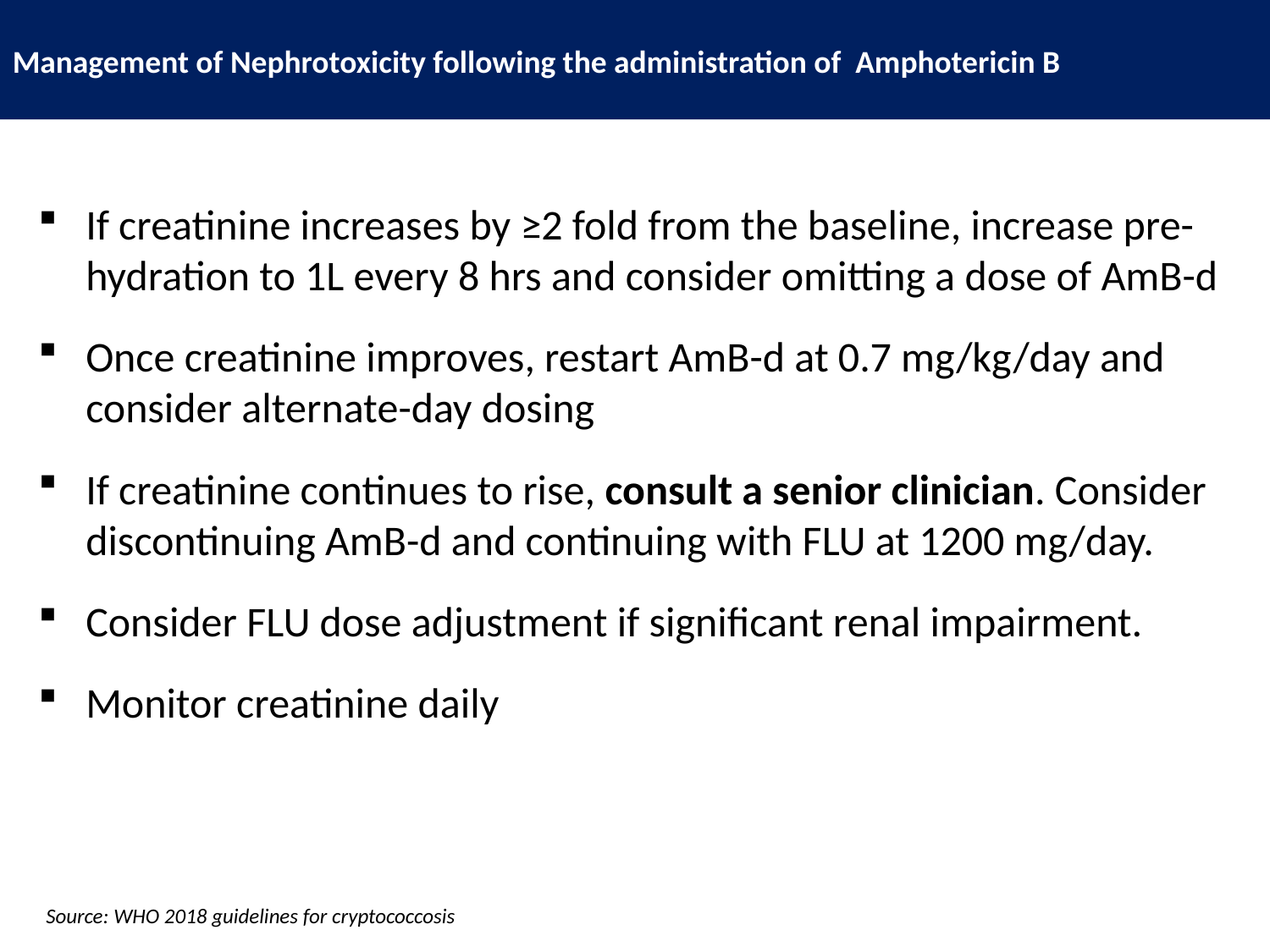

Management of Nephrotoxicity following the administration of  Amphotericin B
If creatinine increases by ≥2 fold from the baseline, increase pre-hydration to 1L every 8 hrs and consider omitting a dose of AmB-d

Once creatinine improves, restart AmB-d at 0.7 mg/kg/day and consider alternate-day dosing

If creatinine continues to rise, consult a senior clinician. Consider discontinuing AmB-d and continuing with FLU at 1200 mg/day.

Consider FLU dose adjustment if significant renal impairment.

Monitor creatinine daily
Source: WHO 2018 guidelines for cryptococcosis